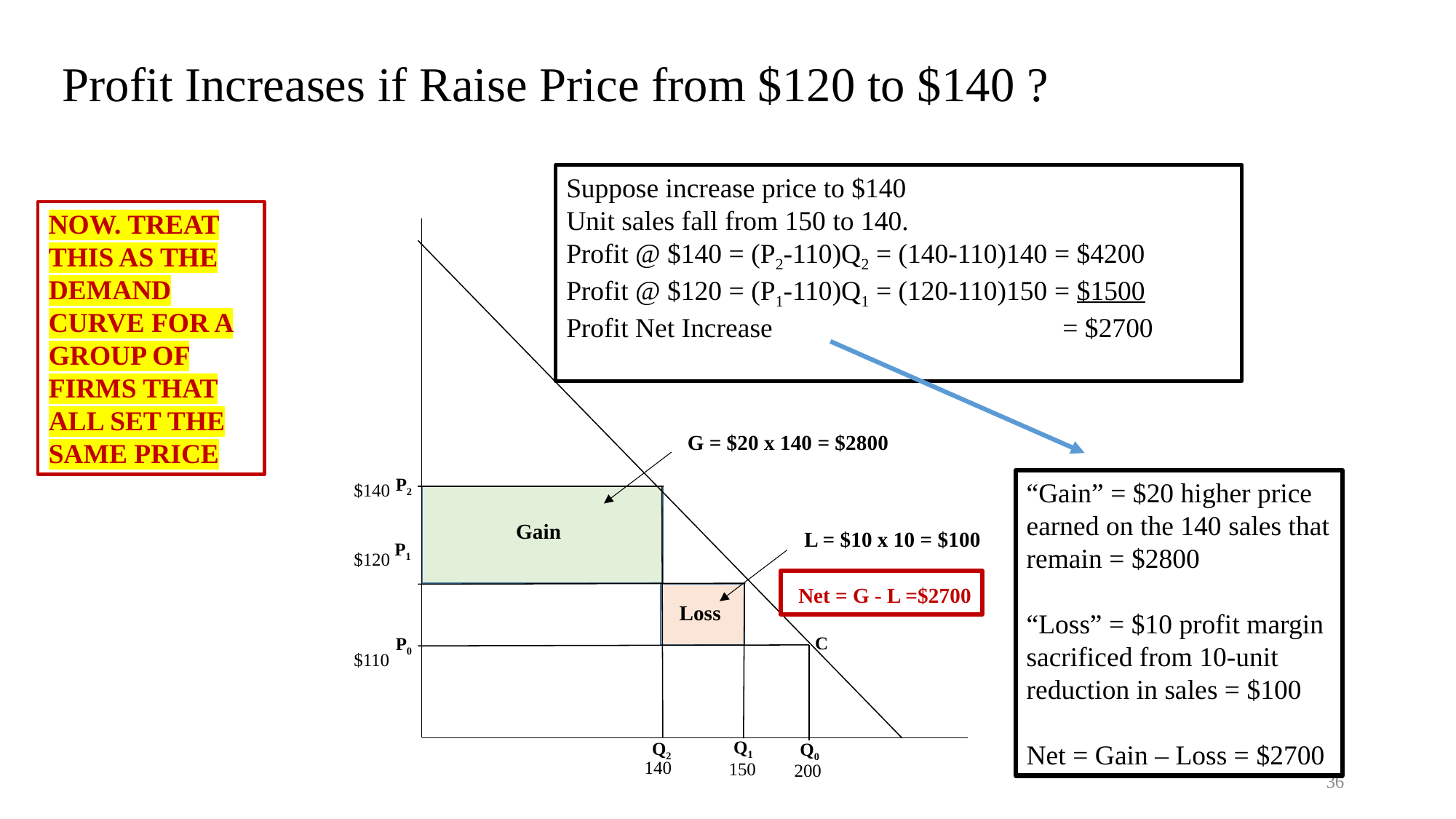

# Profit Increases if Raise Price from $120 to $140 ?
Suppose increase price to $140
Unit sales fall from 150 to 140.
Profit @ $140 = (P2-110)Q2 = (140-110)140 = $4200
Profit @ $120 = (P1-110)Q1 = (120-110)150 = $1500
Profit Net Increase                                          = $2700

NOW. TREAT THIS AS THE DEMAND CURVE FOR A GROUP OF FIRMS THAT ALL SET THE SAME PRICE
G = $20 x 140 = $2800
Gain
L = $10 x 10 = $100
Loss
P2
$140
P1
$120
P0
$110
Q1
Q2
Q0
140
150
200
C

“Gain” = $20 higher price earned on the 140 sales that remain = $2800

“Loss” = $10 profit margin sacrificed from 10-unit reduction in sales = $100

Net = Gain – Loss = $2700
 Net = G - L =$2700
36